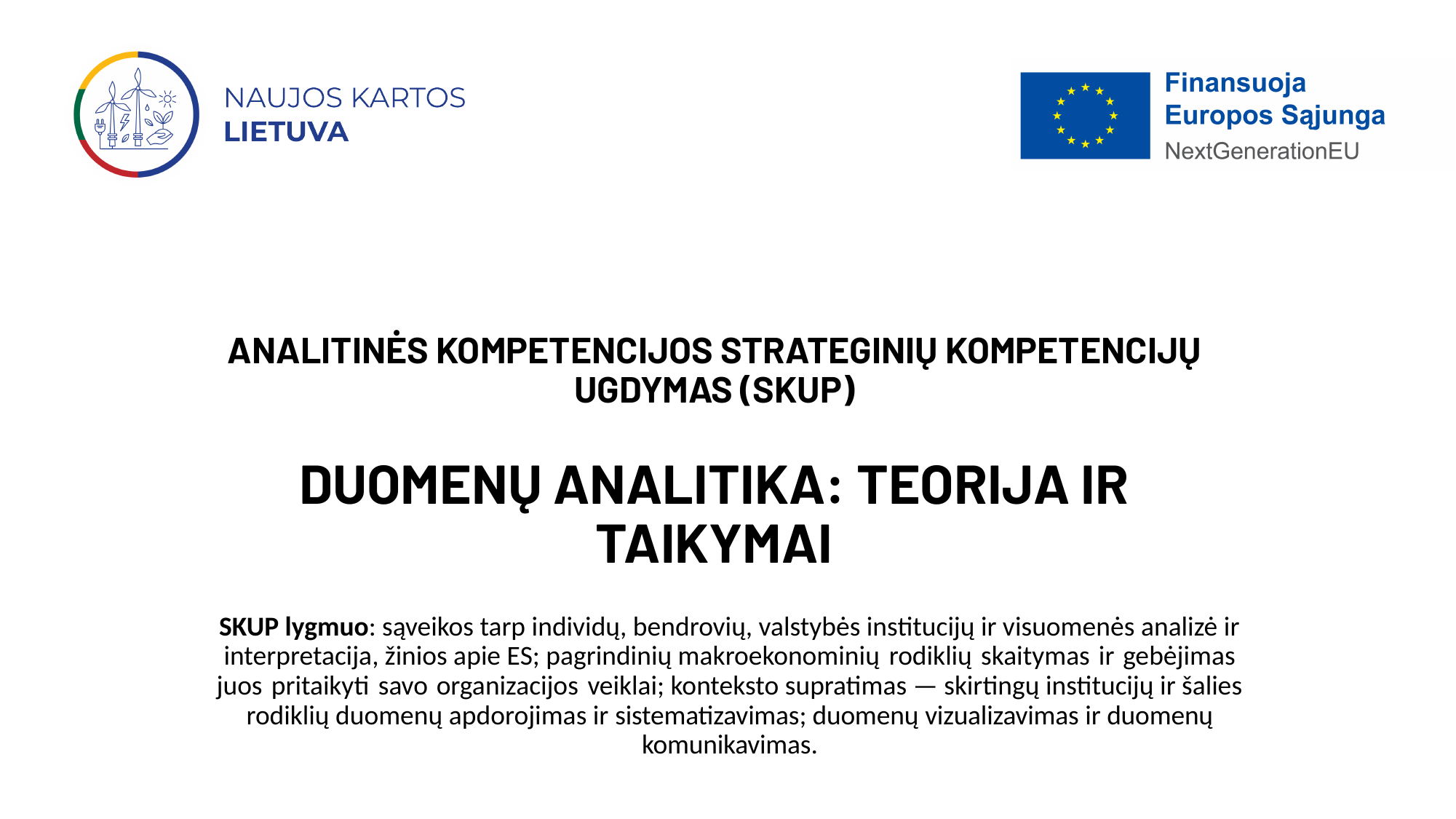

# ANALITINĖS KOMPETENCIJOS STRATEGINIŲ KOMPETENCIJŲ UGDYMAS (SKUP) DUOMENŲ ANALITIKA: TEORIJA IR TAIKYMAI
SKUP lygmuo: sąveikos tarp individų, bendrovių, valstybės institucijų ir visuomenės analizė ir interpretacija, žinios apie ES; pagrindinių makroekonominių rodiklių skaitymas ir gebėjimas juos pritaikyti savo organizacijos veiklai; konteksto supratimas — skirtingų institucijų ir šalies rodiklių duomenų apdorojimas ir sistematizavimas; duomenų vizualizavimas ir duomenų komunikavimas.